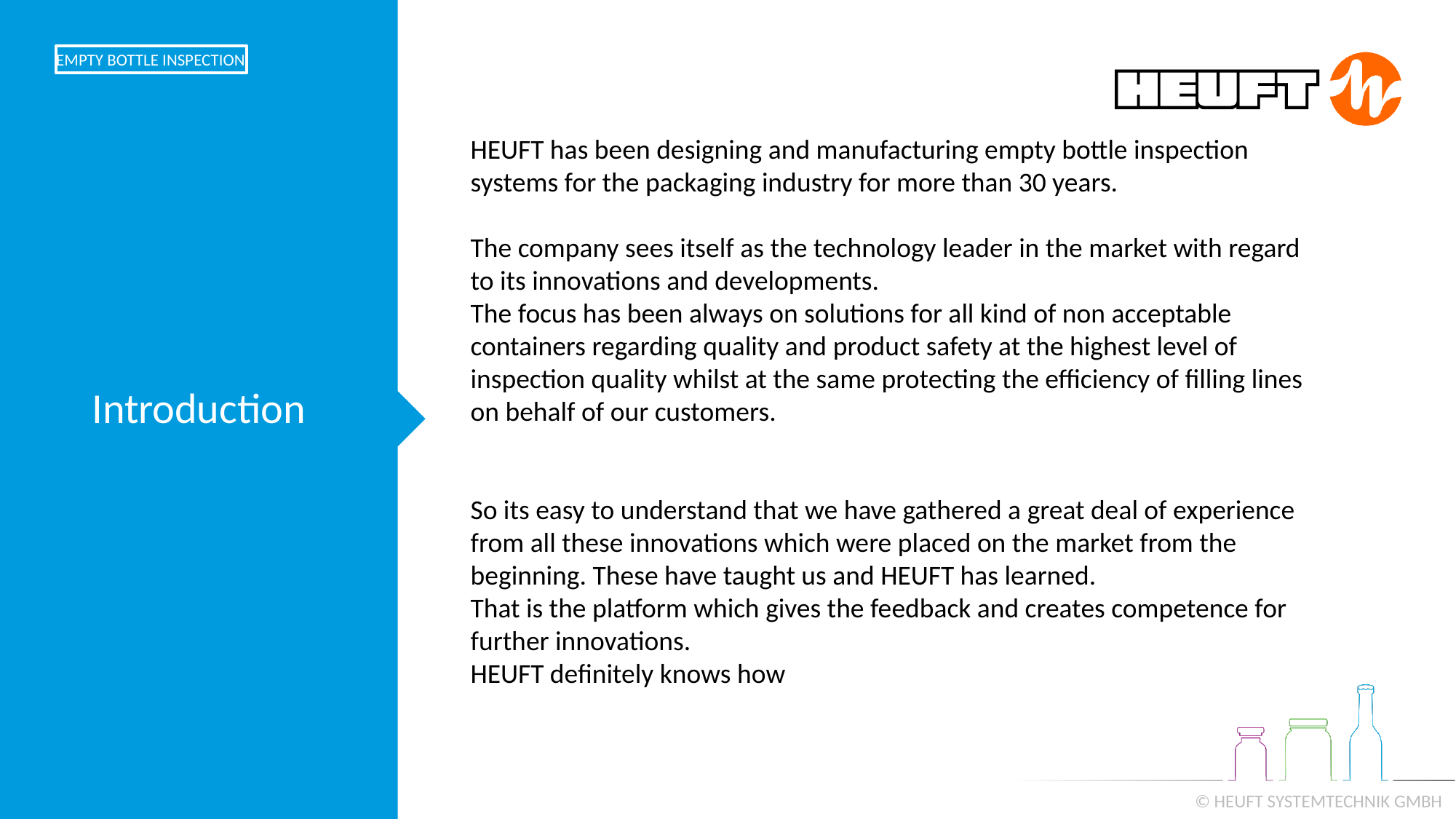

EMPTY BOTTLE INSPECTION
Introduction
HEUFT has been designing and manufacturing empty bottle inspection systems for the packaging industry for more than 30 years.
The company sees itself as the technology leader in the market with regard to its innovations and developments.
The focus has been always on solutions for all kind of non acceptable containers regarding quality and product safety at the highest level of inspection quality whilst at the same protecting the efficiency of filling lines on behalf of our customers.

So its easy to understand that we have gathered a great deal of experience from all these innovations which were placed on the market from the beginning. These have taught us and HEUFT has learned.
That is the platform which gives the feedback and creates competence for further innovations.
HEUFT definitely knows how